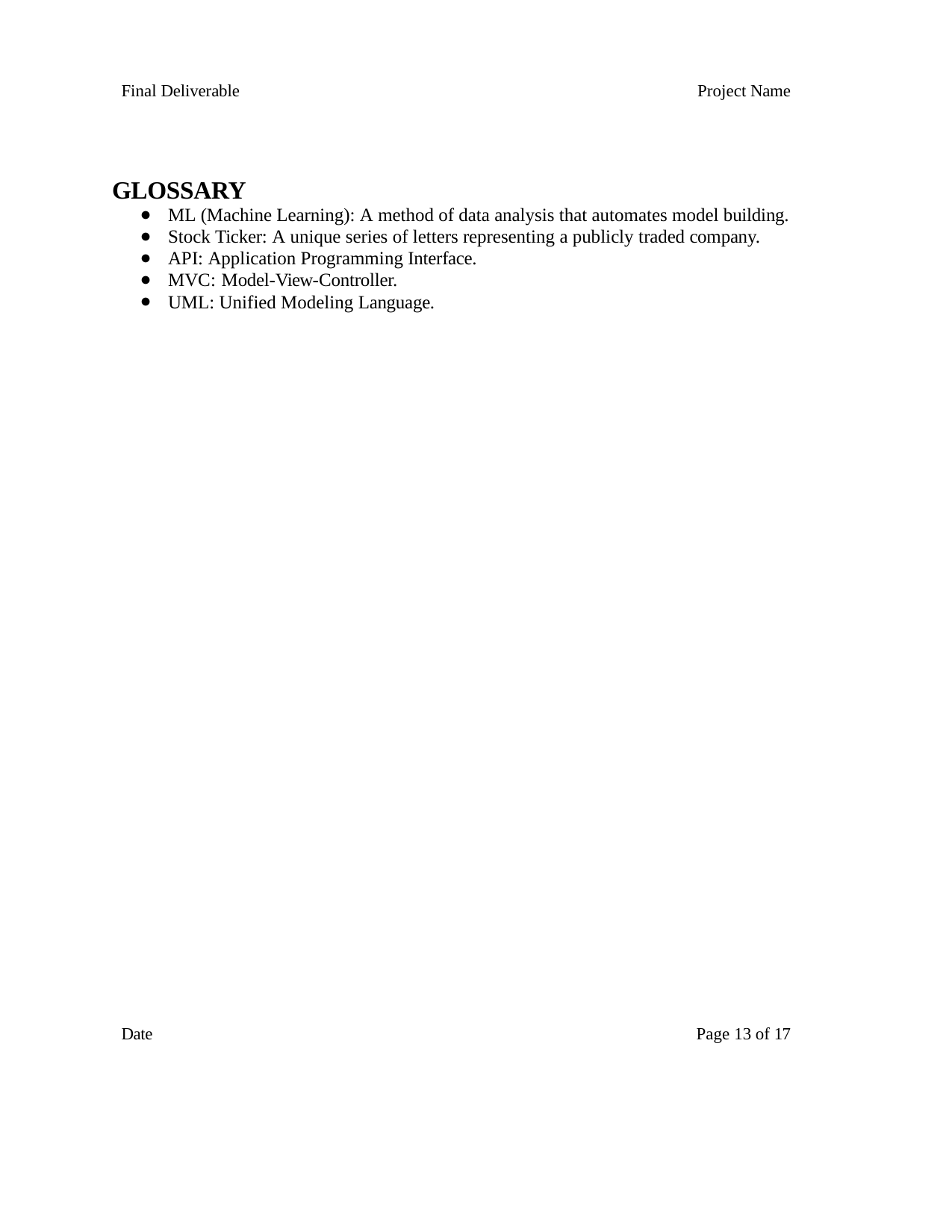

Final Deliverable
Project Name
Glossary
ML (Machine Learning): A method of data analysis that automates model building.
Stock Ticker: A unique series of letters representing a publicly traded company.
API: Application Programming Interface.
MVC: Model-View-Controller.
UML: Unified Modeling Language.
Date
Page 13 of 17